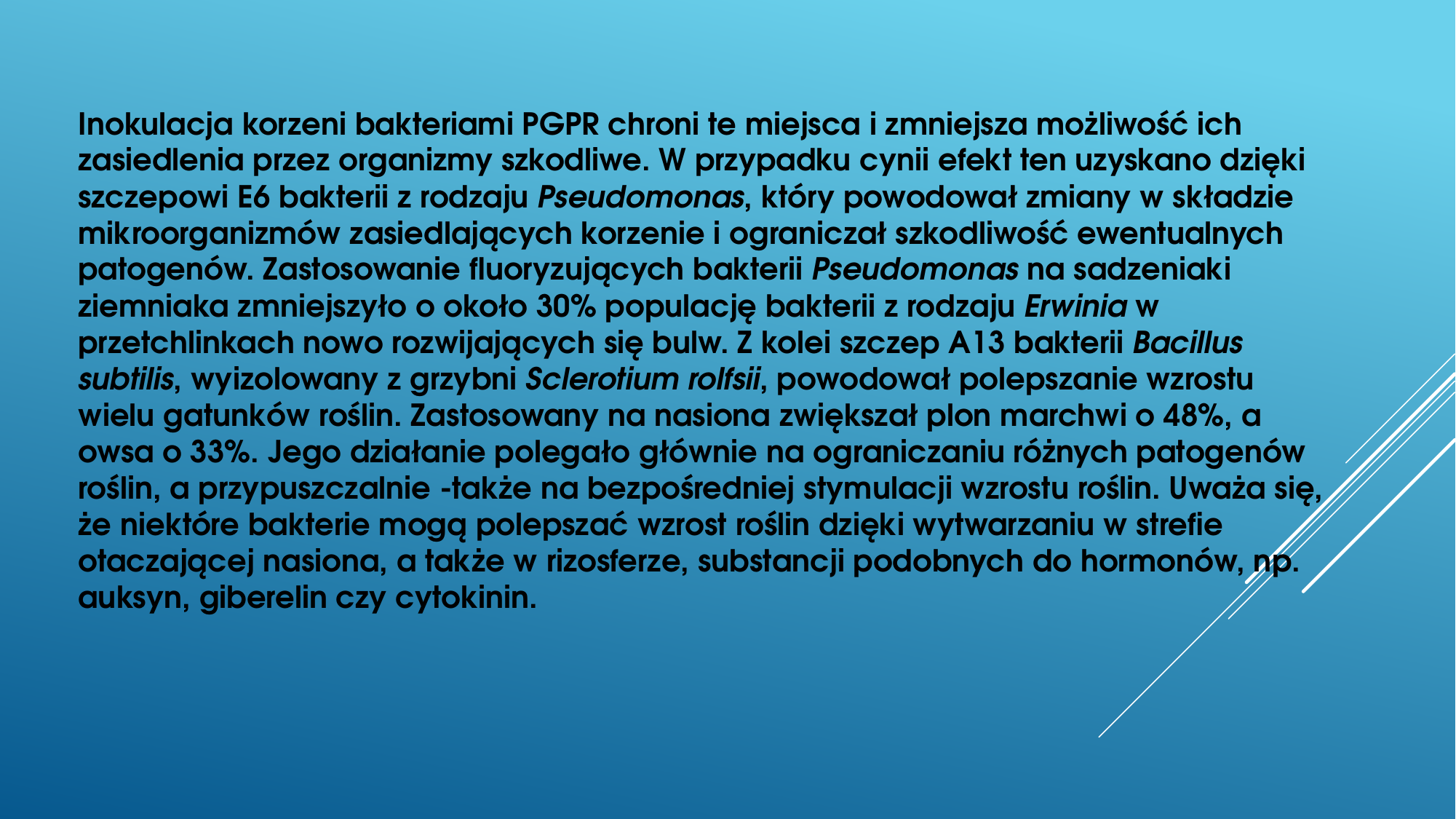

Inokulacja korzeni bakteriami PGPR chroni te miejsca i zmniejsza możliwość ich zasiedlenia przez organizmy szkodliwe. W przypadku cynii efekt ten uzyskano dzięki  szczepowi E6 bakterii z rodzaju Pseudomonas, który powodował zmiany w składzie mikroorganizmów zasiedlających korzenie i ograniczał szkodliwość ewentualnych patogenów. Zastosowanie fluoryzujących bakterii Pseudomonas na sadzeniaki ziemniaka zmniejszyło o około 30% populację bakterii z rodzaju Erwinia w przetchlinkach nowo rozwijających się bulw. Z kolei szczep A13 bakterii Bacillus subtilis, wyizolowany z grzybni Sclerotium rolfsii, powodował polepszanie wzrostu wielu gatunków roślin. Zastosowany na nasiona zwiększał plon marchwi o 48%, a owsa o 33%. Jego działanie polegało głównie na ograniczaniu różnych patogenów roślin, a przypuszczalnie -także na bezpośredniej stymulacji wzrostu roślin. Uważa się, że niektóre bakterie mogą polepszać wzrost roślin dzięki wytwarzaniu w strefie otaczającej nasiona, a także w rizosferze, substancji podobnych do hormonów, np. auksyn, giberelin czy cytokinin.